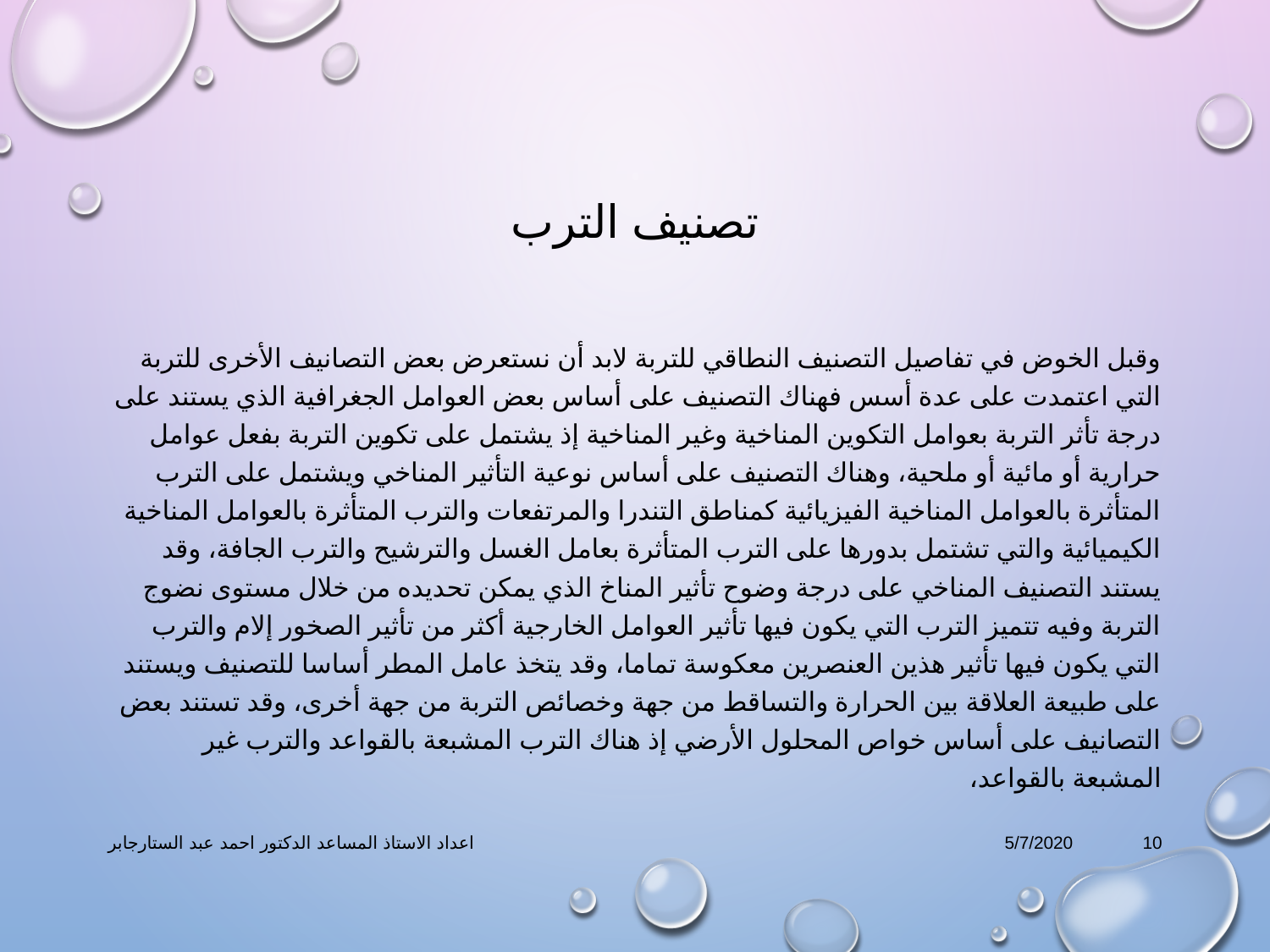

# تصنيف الترب
وقبل الخوض في تفاصيل التصنيف النطاقي للتربة لابد أن نستعرض بعض التصانيف الأخرى للتربة التي اعتمدت على عدة أسس فهناك التصنيف على أساس بعض العوامل الجغرافية الذي يستند على درجة تأثر التربة بعوامل التكوين المناخية وغير المناخية إذ يشتمل على تكوين التربة بفعل عوامل حرارية أو مائية أو ملحية، وهناك التصنيف على أساس نوعية التأثير المناخي ويشتمل على الترب المتأثرة بالعوامل المناخية الفيزيائية كمناطق التندرا والمرتفعات والترب المتأثرة بالعوامل المناخية الكيميائية والتي تشتمل بدورها على الترب المتأثرة بعامل الغسل والترشيح والترب الجافة، وقد يستند التصنيف المناخي على درجة وضوح تأثير المناخ الذي يمكن تحديده من خلال مستوى نضوج التربة وفيه تتميز الترب التي يكون فيها تأثير العوامل الخارجية أكثر من تأثير الصخور إلام والترب التي يكون فيها تأثير هذين العنصرين معكوسة تماما، وقد يتخذ عامل المطر أساسا للتصنيف ويستند على طبيعة العلاقة بين الحرارة والتساقط من جهة وخصائص التربة من جهة أخرى، وقد تستند بعض التصانيف على أساس خواص المحلول الأرضي إذ هناك الترب المشبعة بالقواعد والترب غير المشبعة بالقواعد،
اعداد الاستاذ المساعد الدكتور احمد عبد الستارجابر
5/7/2020
10